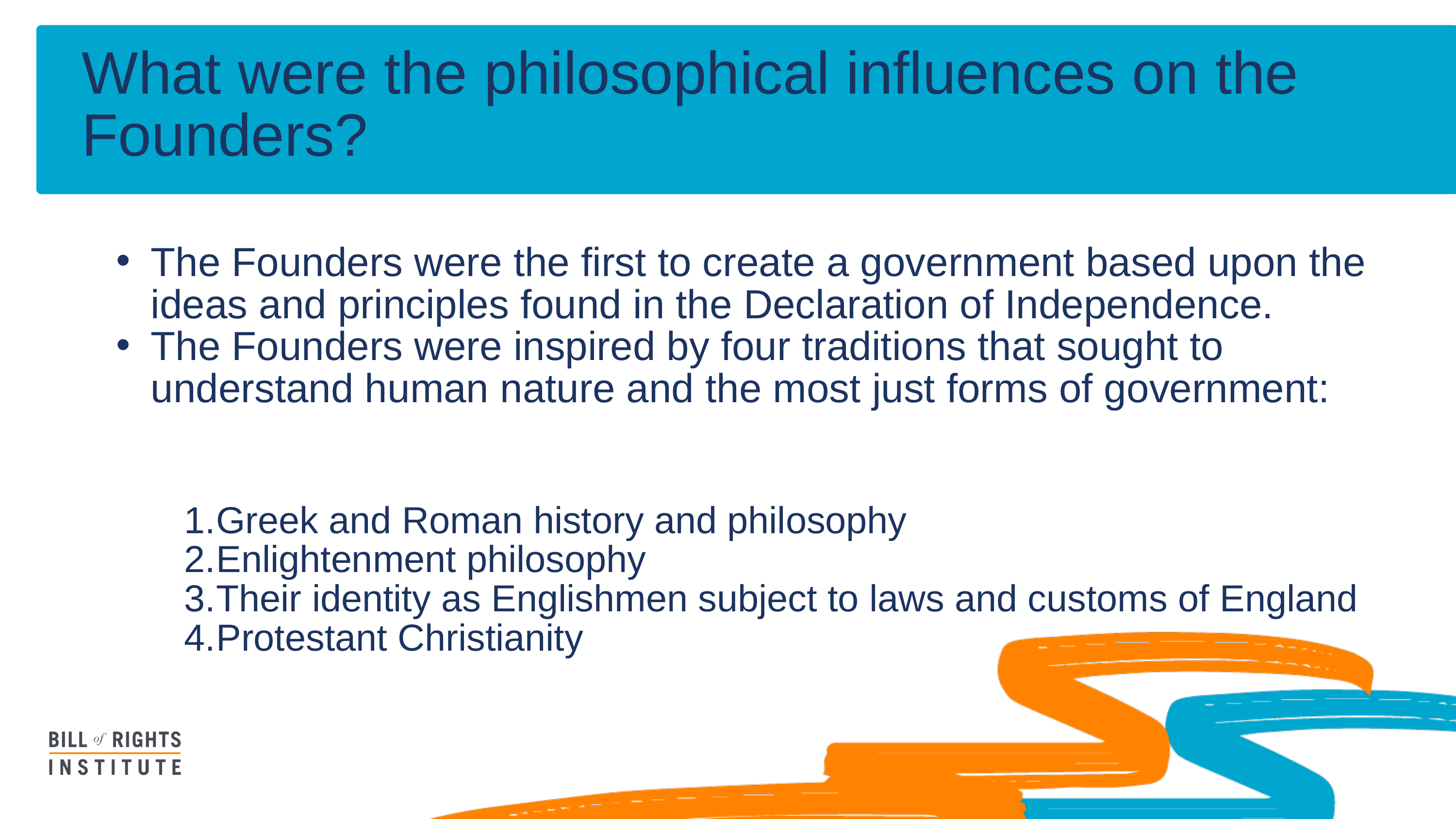

What were the philosophical influences on the Founders? ​
The Founders were the first to create a government based upon the ideas and principles found in the Declaration of Independence.​
The Founders were inspired by four traditions that sought to understand human nature and the most just forms of government:
Greek and Roman history and philosophy ​
Enlightenment philosophy​
Their identity as Englishmen subject to laws and customs of England​
Protestant Christianity